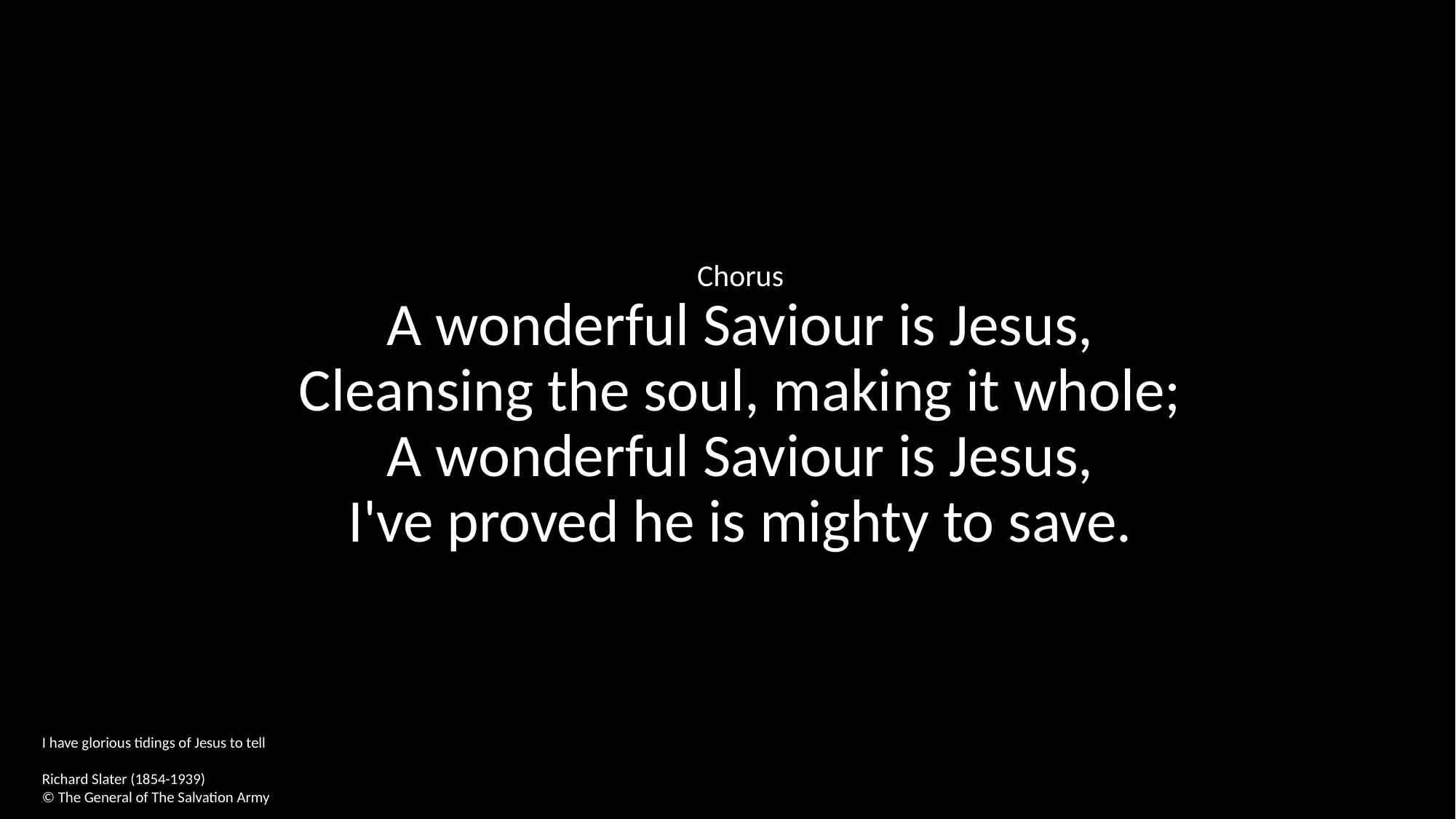

Chorus
A wonderful Saviour is Jesus,
Cleansing the soul, making it whole;
A wonderful Saviour is Jesus,
I've proved he is mighty to save.

I have glorious tidings of Jesus to tell
Richard Slater (1854-1939)
© The General of The Salvation Army